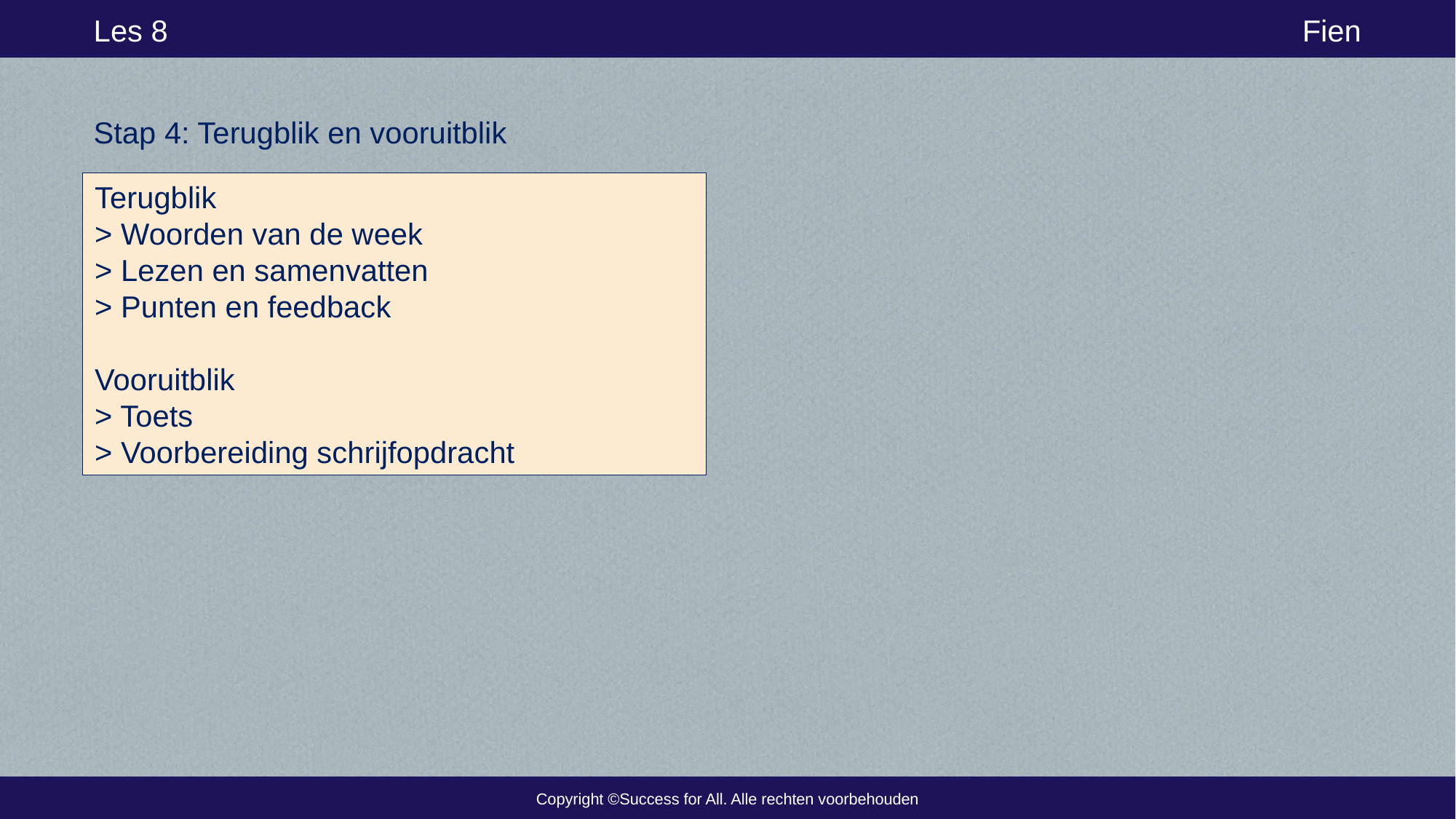

Les 8
Fien
Stap 4: Terugblik en vooruitblik
Terugblik
> Woorden van de week
> Lezen en samenvatten
> Punten en feedback

Vooruitblik
> Toets
> Voorbereiding schrijfopdracht
Copyright ©Success for All. Alle rechten voorbehouden